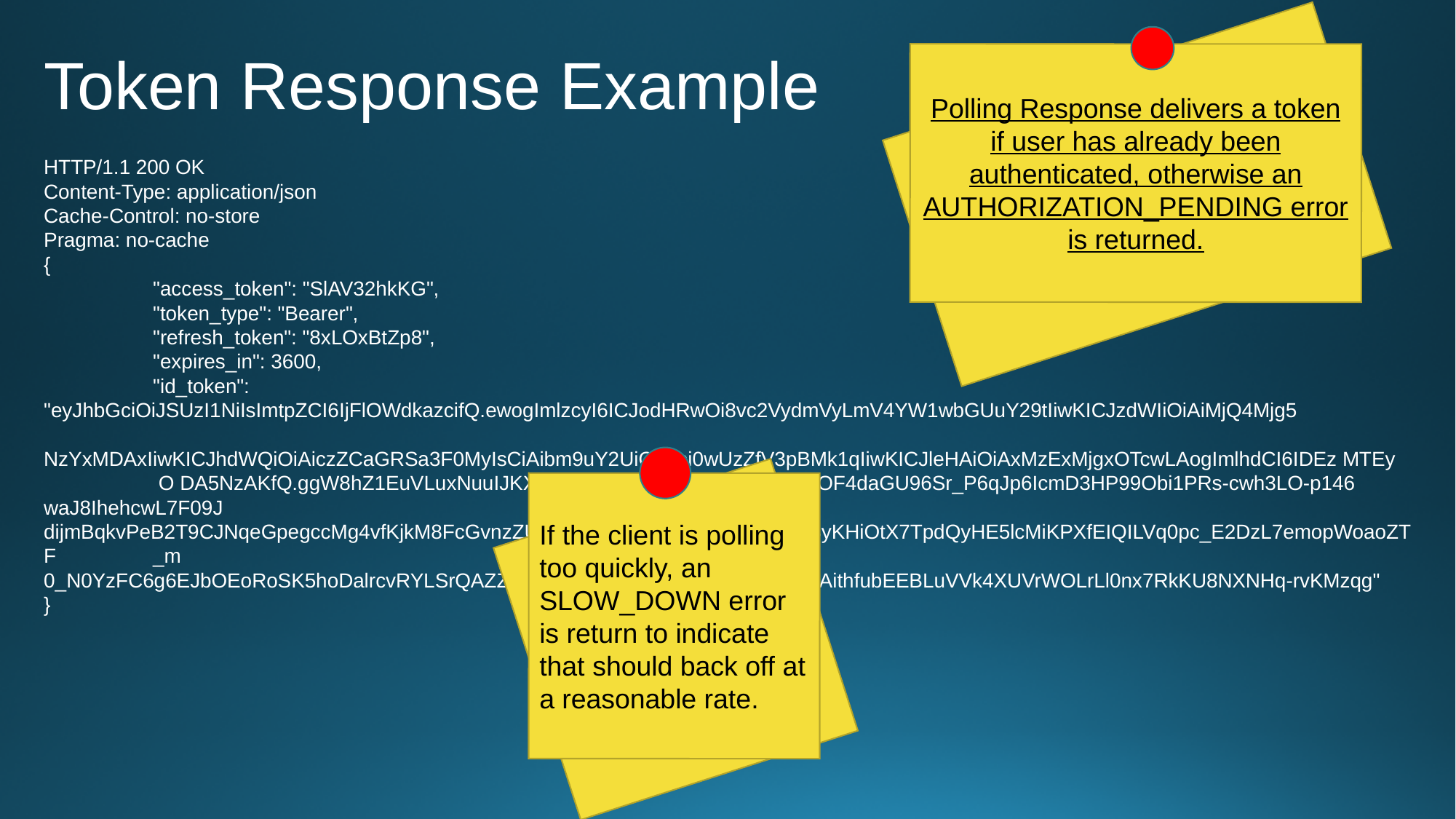

Polling Response delivers a token if user has already been authenticated, otherwise an AUTHORIZATION_PENDING error is returned.

# Token Response Example
HTTP/1.1 200 OK
Content-Type: application/json
Cache-Control: no-store
Pragma: no-cache
{
	"access_token": "SlAV32hkKG",
	"token_type": "Bearer",
	"refresh_token": "8xLOxBtZp8",
	"expires_in": 3600,
	"id_token": "eyJhbGciOiJSUzI1NiIsImtpZCI6IjFlOWdkazcifQ.ewogImlzcyI6ICJodHRwOi8vc2VydmVyLmV4YW1wbGUuY29tIiwKICJzdWIiOiAiMjQ4Mjg5
	 NzYxMDAxIiwKICJhdWQiOiAiczZCaGRSa3F0MyIsCiAibm9uY2UiOiAibi0wUzZfV3pBMk1qIiwKICJleHAiOiAxMzExMjgxOTcwLAogImlhdCI6IDEz MTEy 	 O DA5NzAKfQ.ggW8hZ1EuVLuxNuuIJKX_V8a_OMXzR0EHR9R6jgdqrOOF4daGU96Sr_P6qJp6IcmD3HP99Obi1PRs-cwh3LO-p146 waJ8IhehcwL7F09J 	dijmBqkvPeB2T9CJNqeGpegccMg4vfKjkM8FcGvnzZUN4_KSP0aAp1tOJ1zZwgjxqGByKHiOtX7TpdQyHE5lcMiKPXfEIQILVq0pc_E2DzL7emopWoaoZTF	_m 0_N0YzFC6g6EJbOEoRoSK5hoDalrcvRYLSrQAZZKflyuVCyixEoV9GfNQC3_osjzw2PAithfubEEBLuVVk4XUVrWOLrLl0nx7RkKU8NXNHq-rvKMzqg"
}

If the client is polling too quickly, an SLOW_DOWN error is return to indicate that should back off at a reasonable rate.